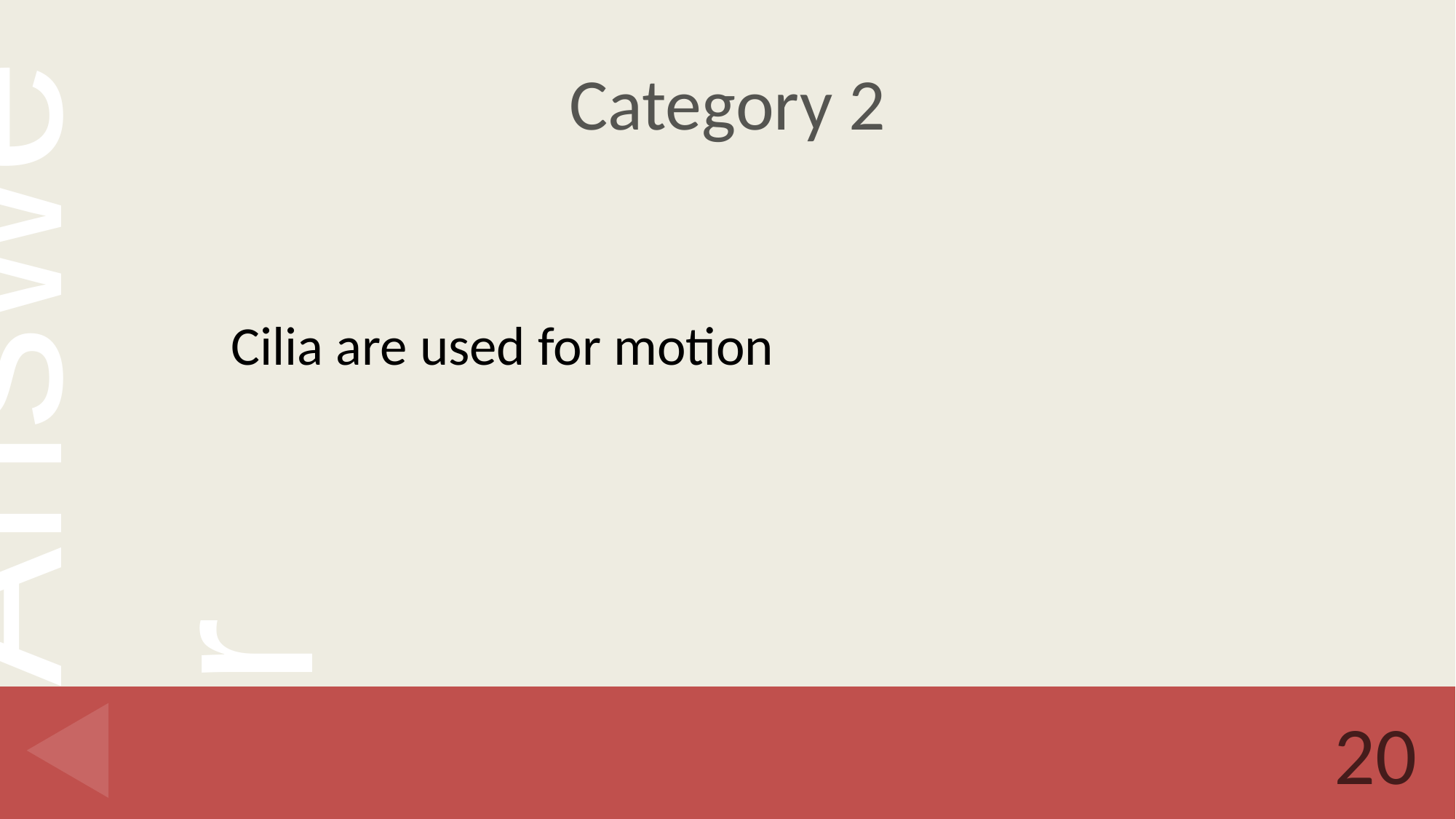

# Category 2
Cilia are used for motion
20